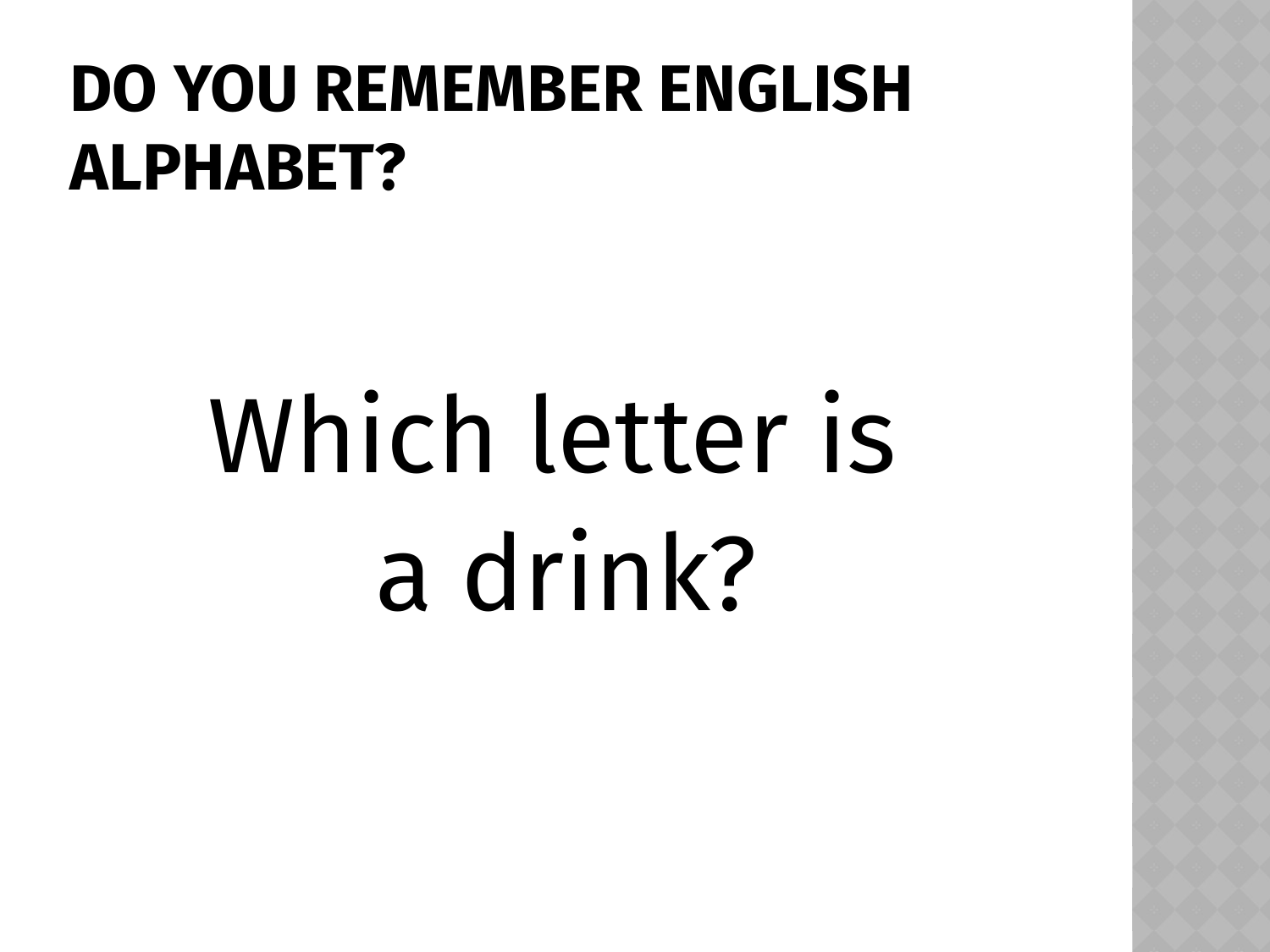

# Do you remember English alphabet?

Which letter is
a drink?